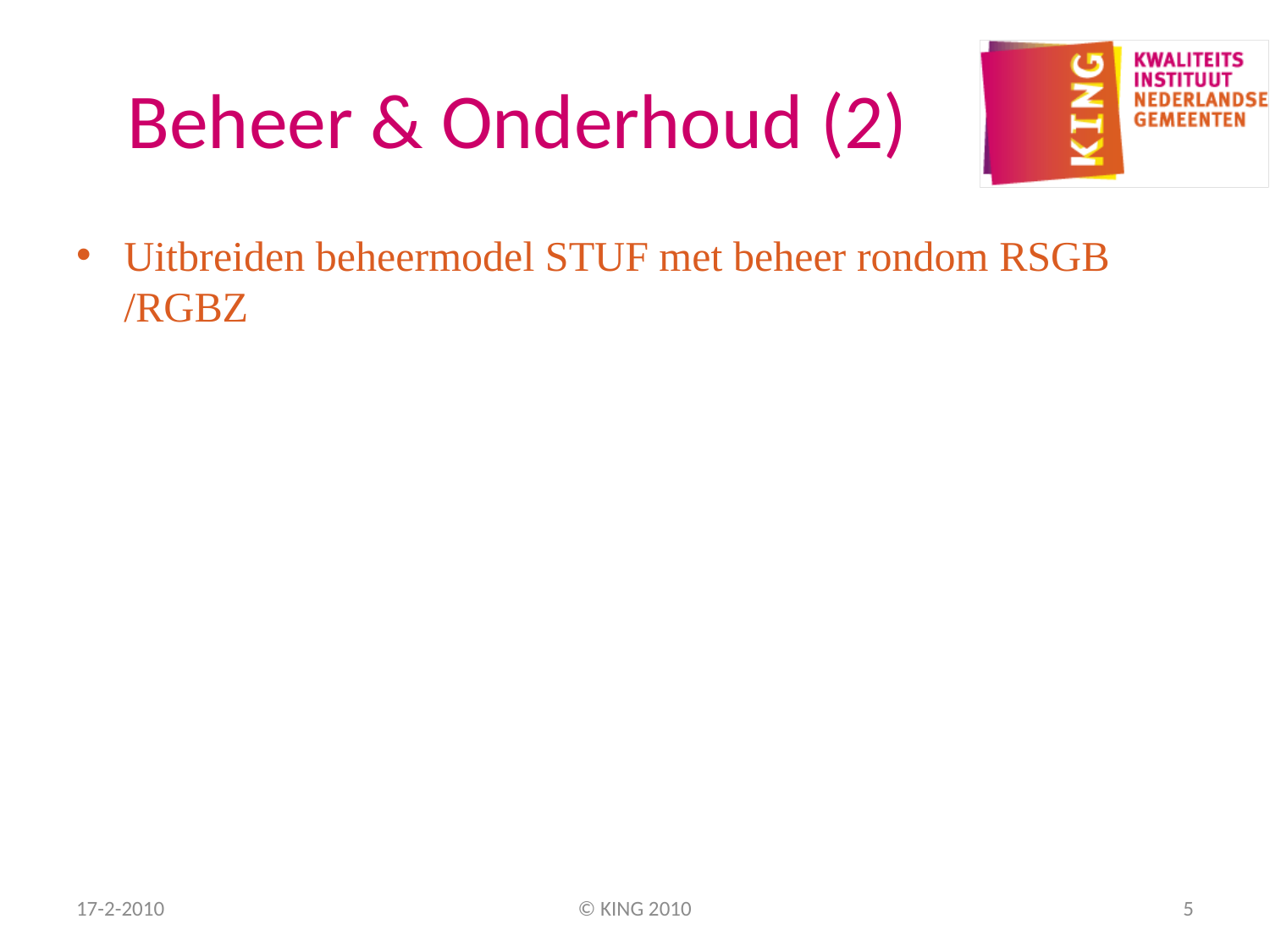

# Beheer & Onderhoud (2)
Uitbreiden beheermodel STUF met beheer rondom RSGB /RGBZ

17-2-2010
© KING 2010
5